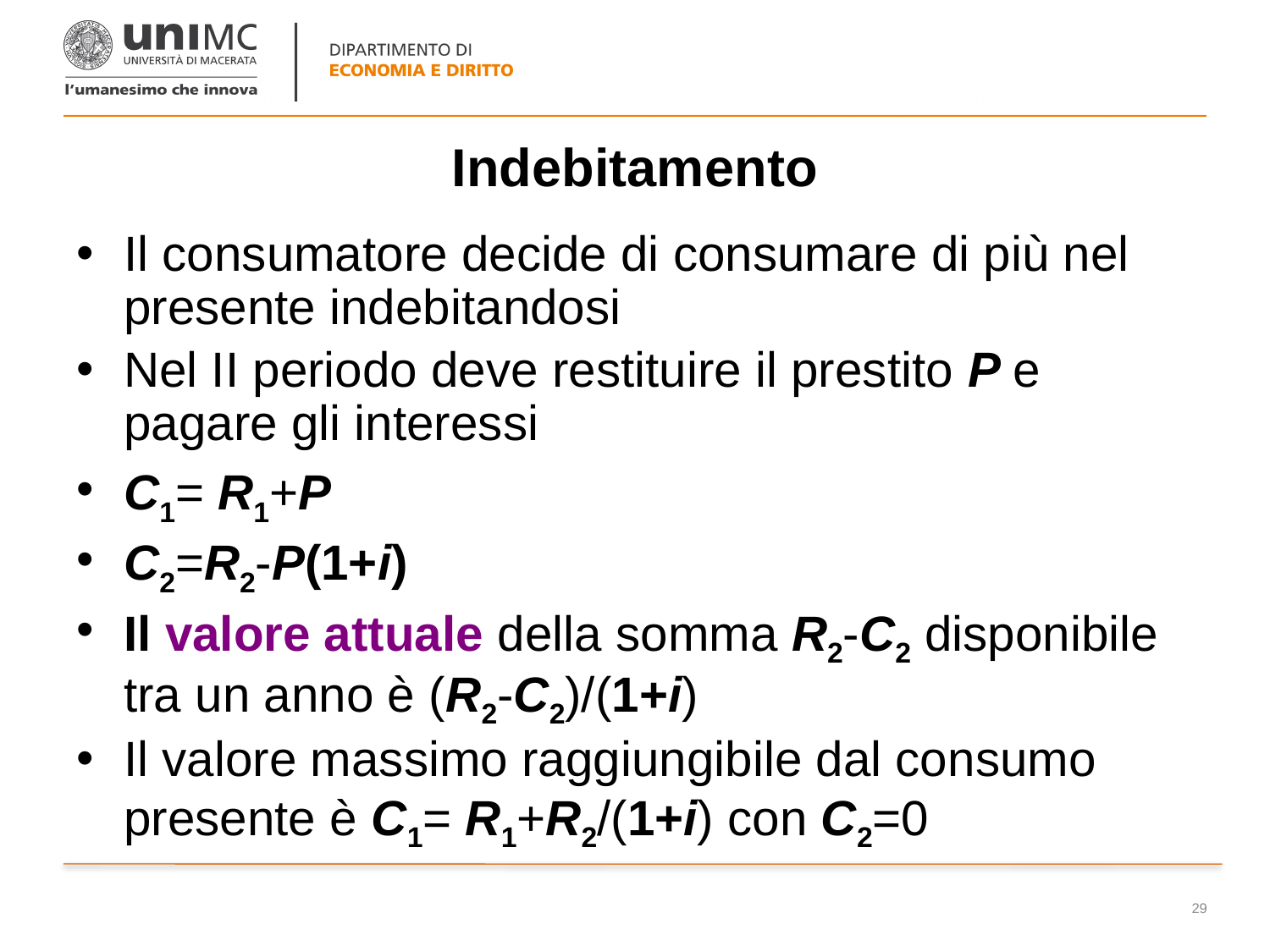

# Indebitamento
Il consumatore decide di consumare di più nel presente indebitandosi
Nel II periodo deve restituire il prestito P e pagare gli interessi
C1= R1+P
C2=R2-P(1+i)
Il valore attuale della somma R2-C2 disponibile tra un anno è (R2-C2)/(1+i)
Il valore massimo raggiungibile dal consumo presente è C1= R1+R2/(1+i) con C2=0

29